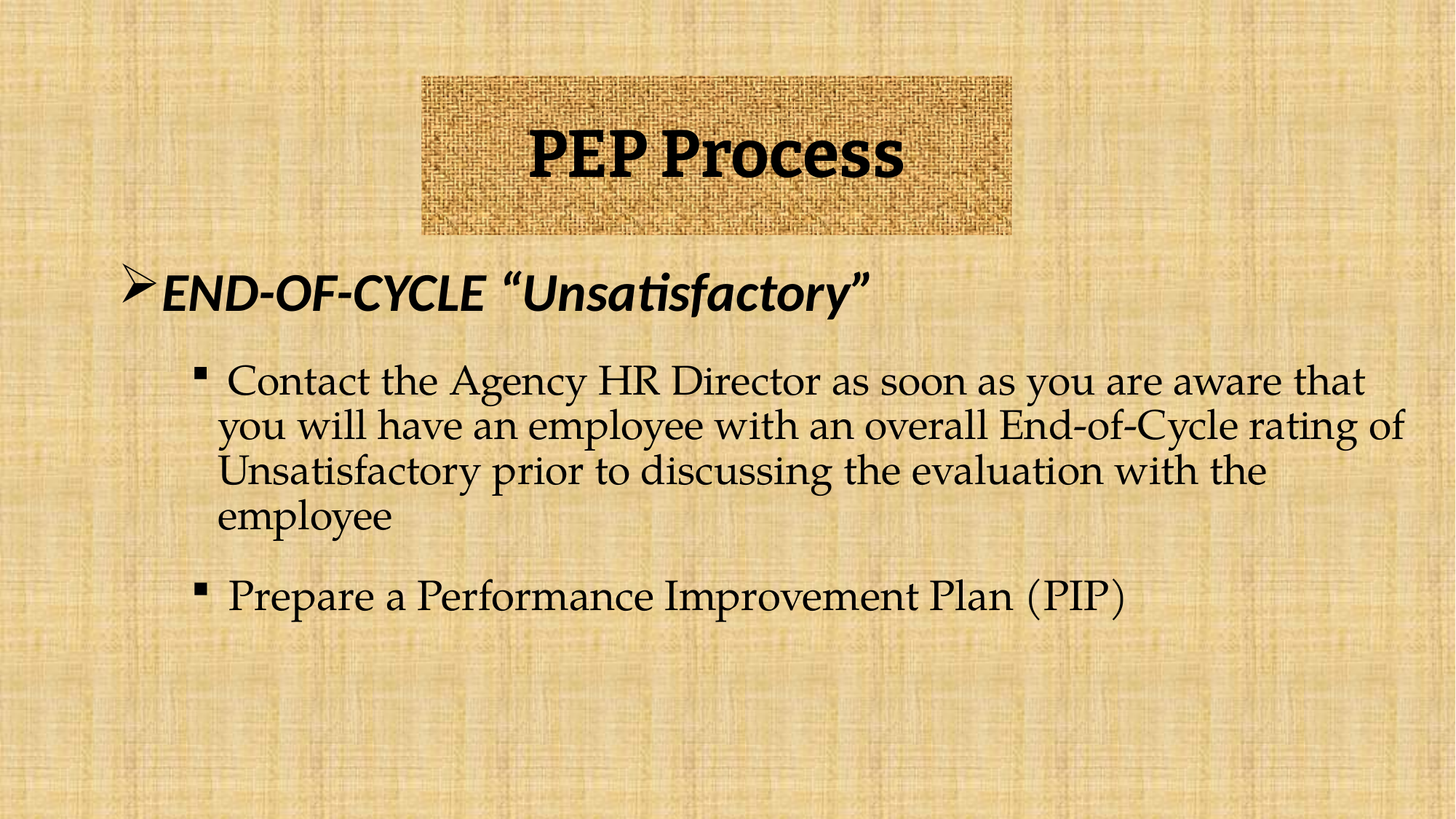

# PEP Process
END-OF-CYCLE “Unsatisfactory”
 Contact the Agency HR Director as soon as you are aware that you will have an employee with an overall End-of-Cycle rating of Unsatisfactory prior to discussing the evaluation with the employee
 Prepare a Performance Improvement Plan (PIP)